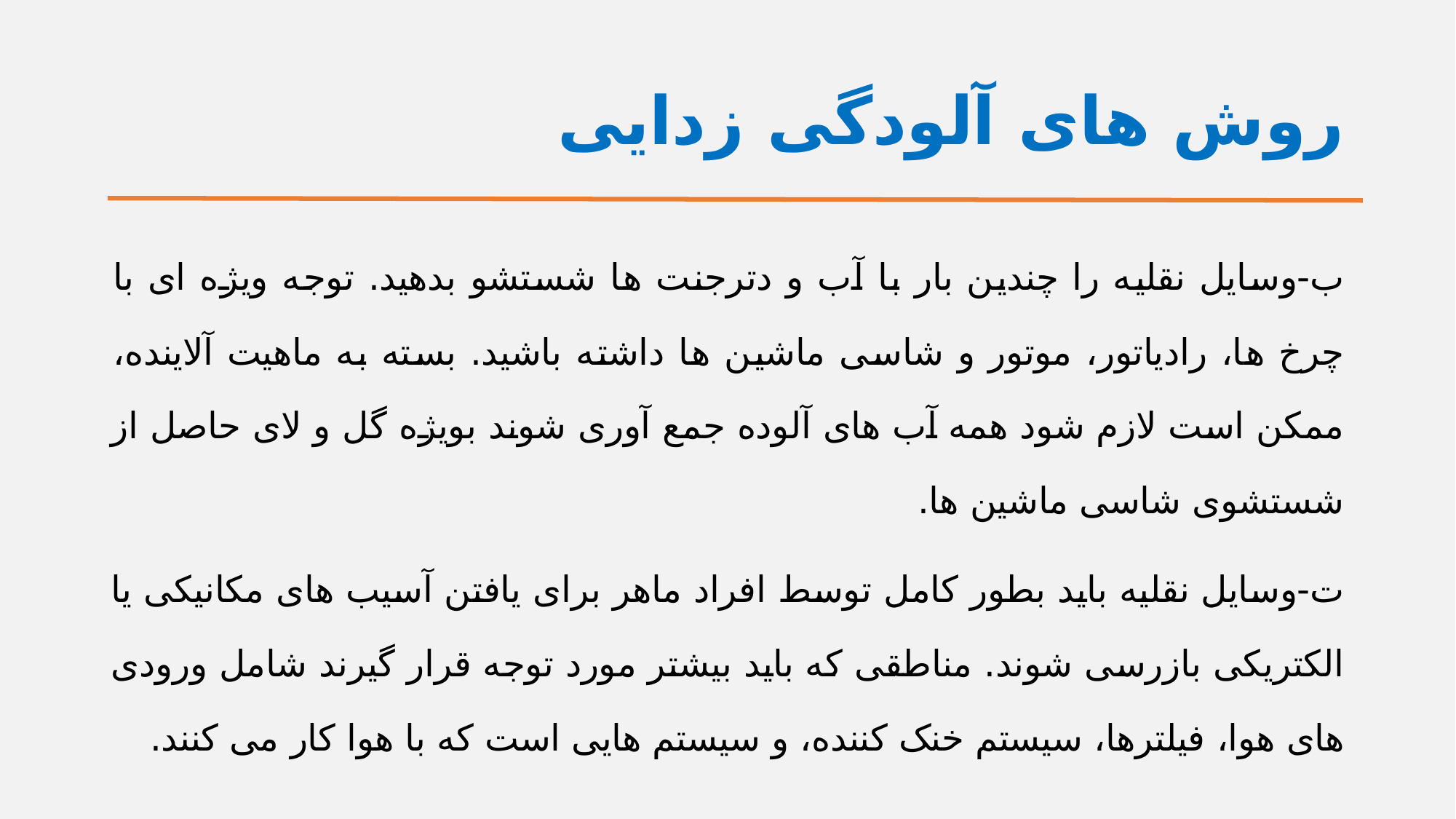

# روش های آلودگی زدایی
ب-وسایل نقلیه را چندین بار با آب و دترجنت ها شستشو بدهید. توجه ویژه ای با چرخ ها، رادیاتور، موتور و شاسی ماشین ها داشته باشید. بسته به ماهیت آلاینده، ممکن است لازم شود همه آب های آلوده جمع آوری شوند بویژه گل و لای حاصل از شستشوی شاسی ماشین ها.
ت-وسایل نقلیه باید بطور کامل توسط افراد ماهر برای یافتن آسیب های مکانیکی یا الکتریکی بازرسی شوند. مناطقی که باید بیشتر مورد توجه قرار گیرند شامل ورودی های هوا، فیلترها، سیستم خنک کننده، و سیستم هایی است که با هوا کار می کنند.